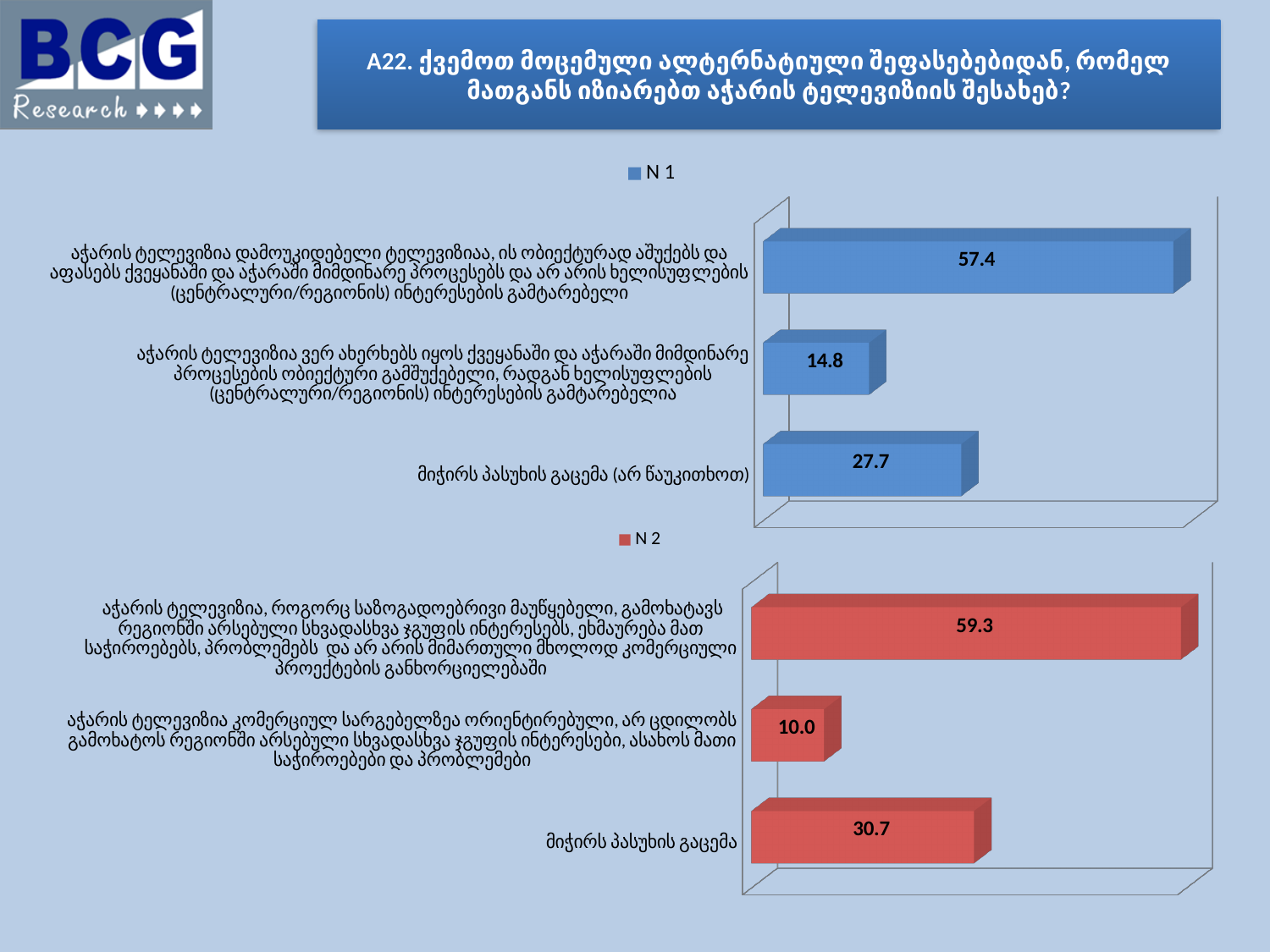

A22. ქვემოთ მოცემული ალტერნატიული შეფასებებიდან, რომელ მათგანს იზიარებთ აჭარის ტელევიზიის შესახებ?

[unsupported chart]

[unsupported chart]